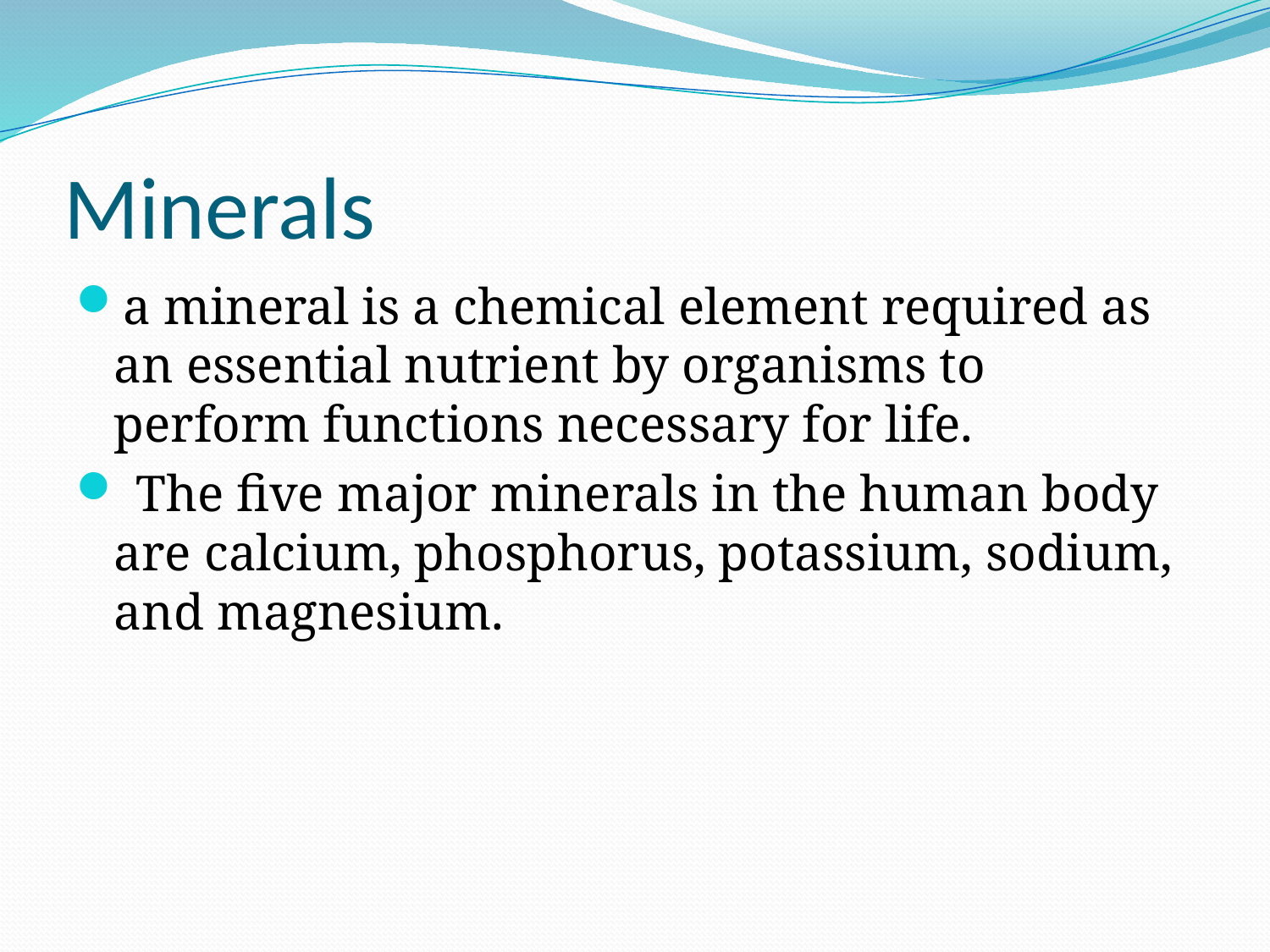

# Minerals
a mineral is a chemical element required as an essential nutrient by organisms to perform functions necessary for life.
 The five major minerals in the human body are calcium, phosphorus, potassium, sodium, and magnesium.